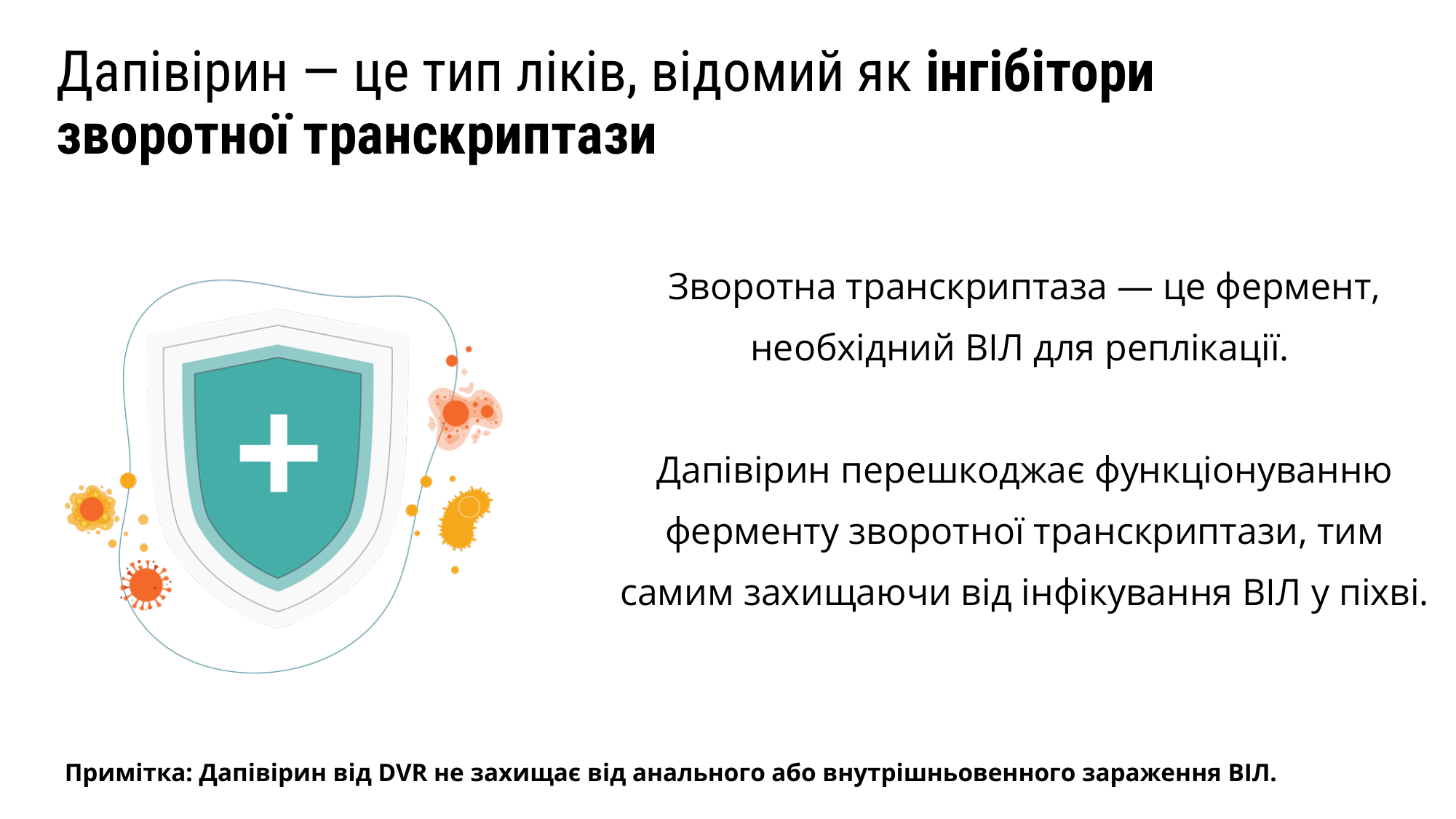

Дапівірин — це тип ліків, відомий як інгібітори зворотної транскриптази

Зворотна транскриптаза — це фермент, необхідний ВІЛ для реплікації.

Дапівірин перешкоджає функціонуванню ферменту зворотної транскриптази, тим самим захищаючи від інфікування ВІЛ у піхві.
Примітка: Дапівірин від DVR не захищає від анального або внутрішньовенного зараження ВІЛ.